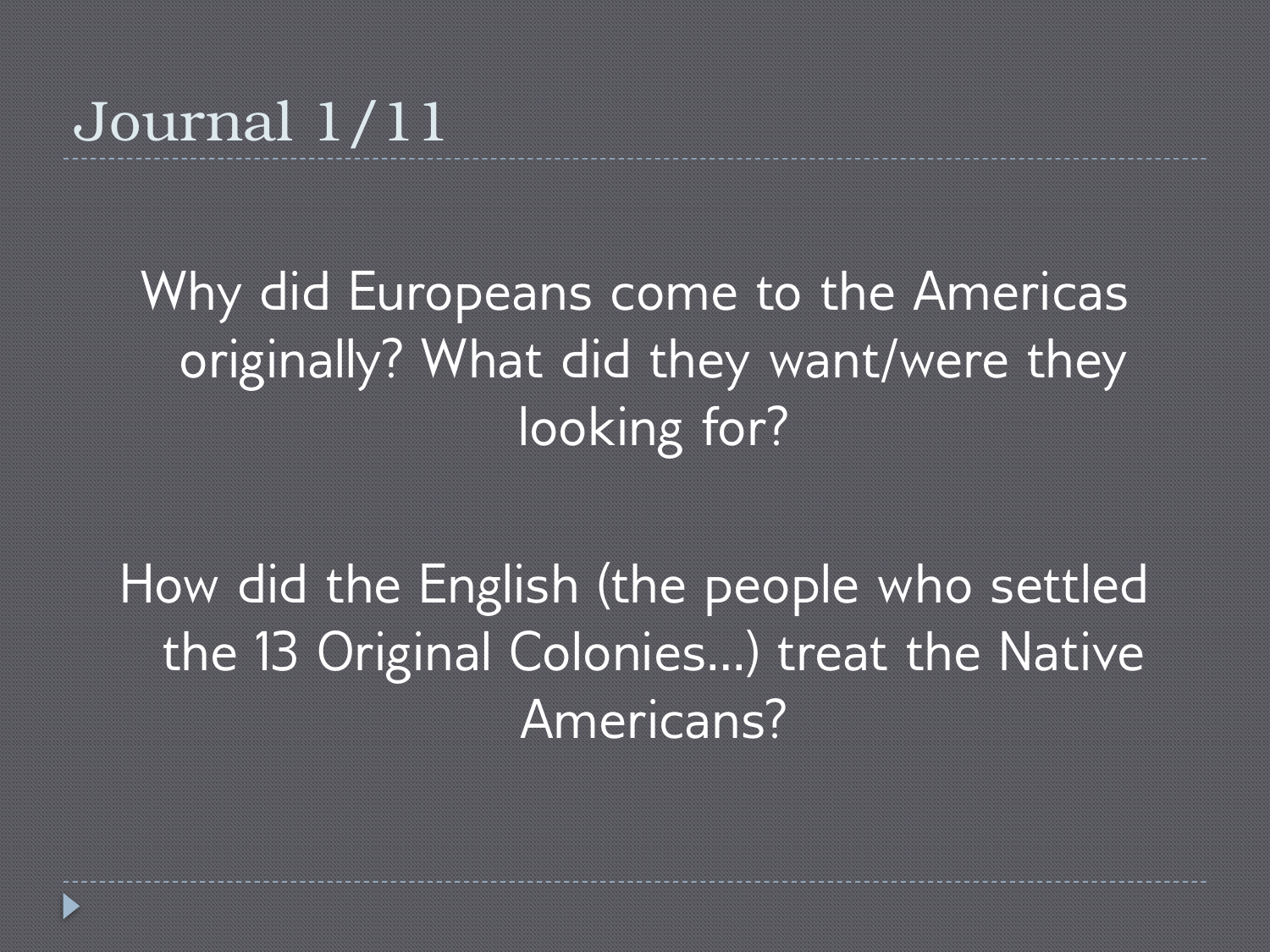

# Journal 1/11

Why did Europeans come to the Americas originally? What did they want/were they looking for?

How did the English (the people who settled the 13 Original Colonies…) treat the Native Americans?